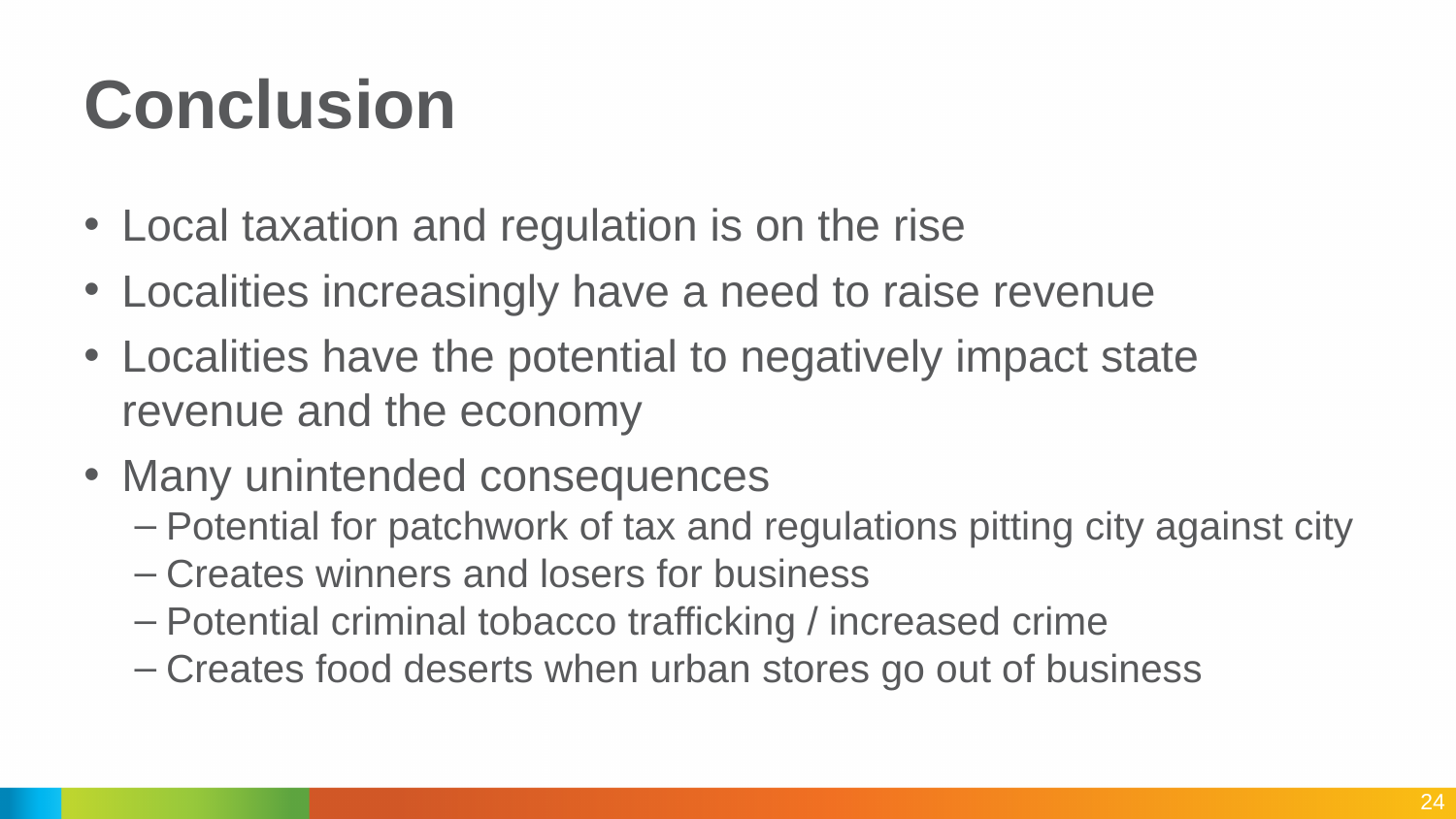

# Conclusion
Local taxation and regulation is on the rise
Localities increasingly have a need to raise revenue
Localities have the potential to negatively impact state revenue and the economy
Many unintended consequences
Potential for patchwork of tax and regulations pitting city against city
Creates winners and losers for business
Potential criminal tobacco trafficking / increased crime
Creates food deserts when urban stores go out of business

24